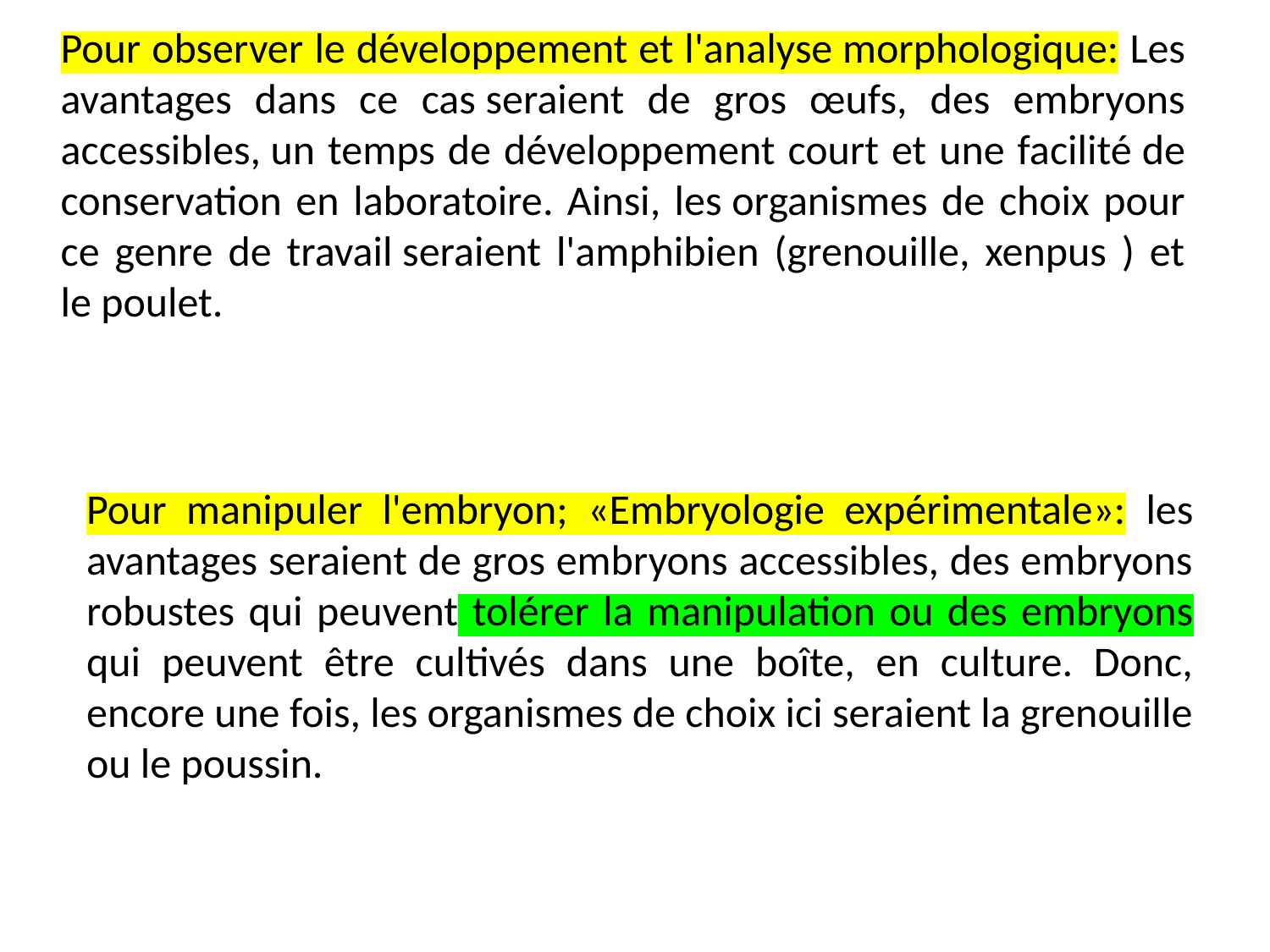

Pour observer le développement et l'analyse morphologique: Les avantages dans ce cas seraient de gros œufs, des embryons accessibles, un temps de développement court et une facilité de conservation en laboratoire. Ainsi, les organismes de choix pour ce genre de travail seraient l'amphibien (grenouille, xenpus ) et le poulet.​

Pour manipuler l'embryon; «Embryologie expérimentale»: les avantages seraient de gros embryons accessibles, des embryons robustes qui peuvent tolérer la manipulation ou des embryons qui peuvent être cultivés dans une boîte, en culture. Donc, encore une fois, les organismes de choix ici seraient la grenouille ou le poussin.